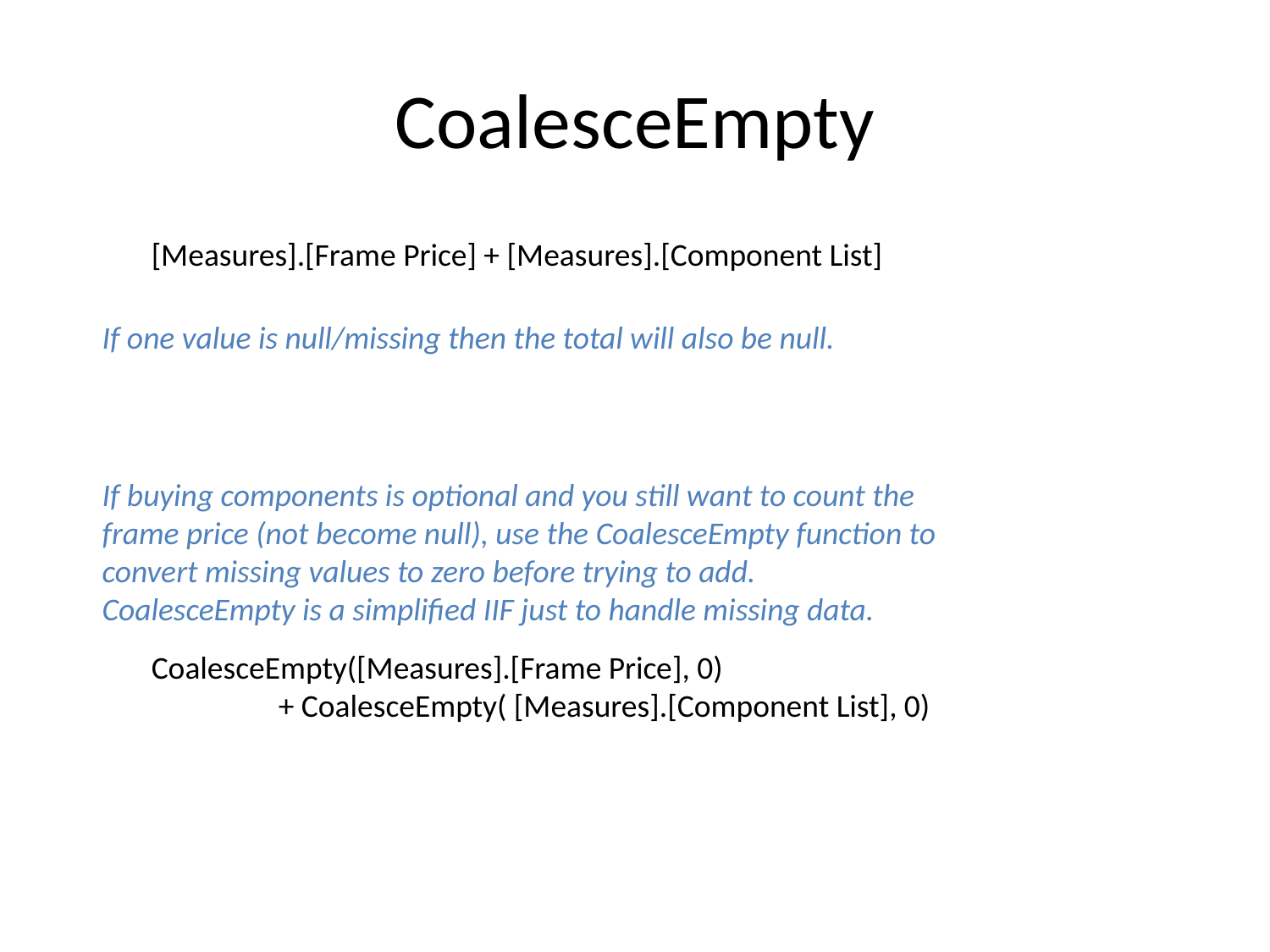

# CoalesceEmpty
[Measures].[Frame Price] + [Measures].[Component List]
If one value is null/missing then the total will also be null.
If buying components is optional and you still want to count the frame price (not become null), use the CoalesceEmpty function to convert missing values to zero before trying to add.
CoalesceEmpty is a simplified IIF just to handle missing data.
CoalesceEmpty([Measures].[Frame Price], 0)
	+ CoalesceEmpty( [Measures].[Component List], 0)